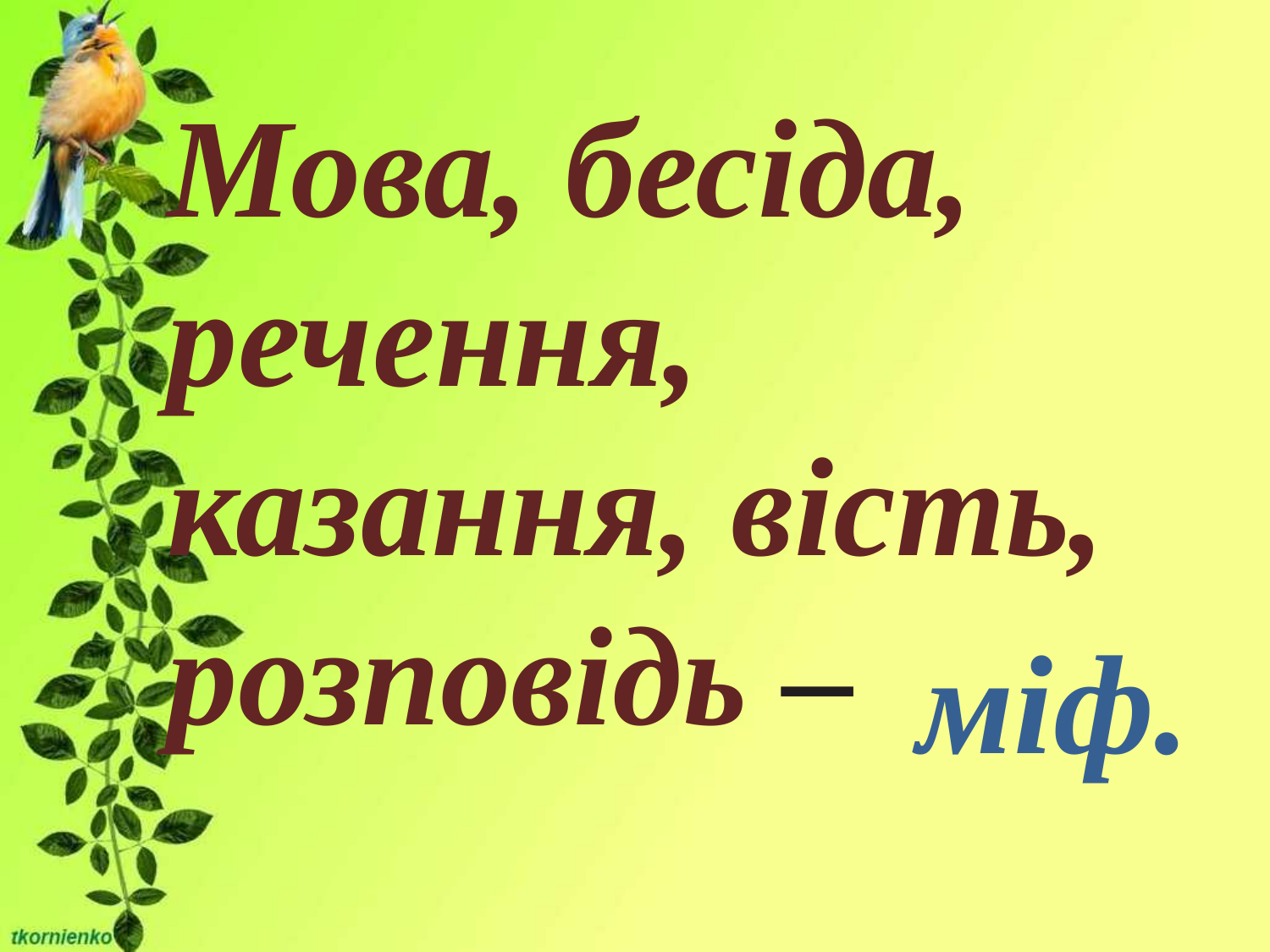

Мова, бесіда, речення, казання, вість, розповідь –
міф.